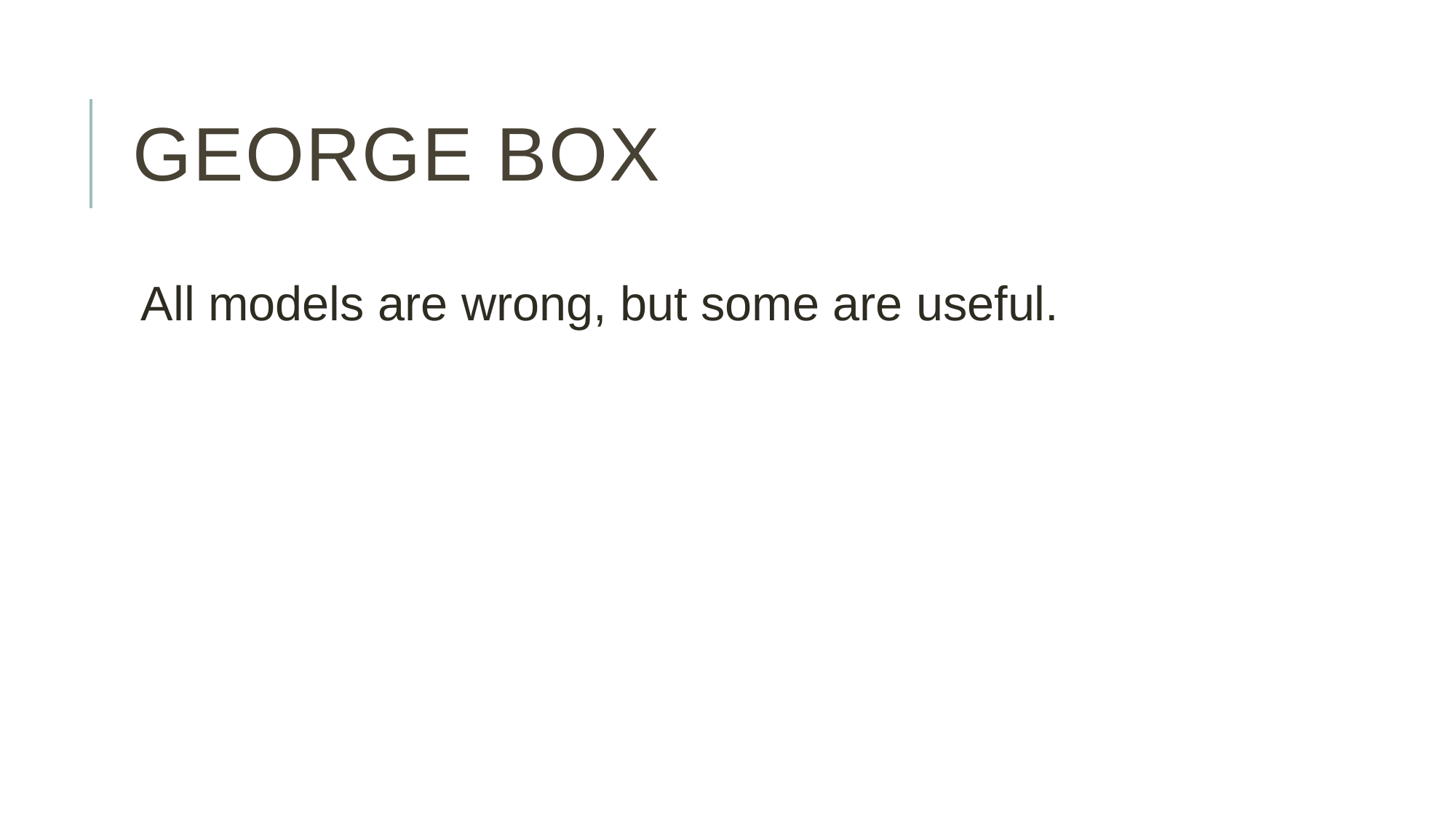

# George Box
All models are wrong, but some are useful.